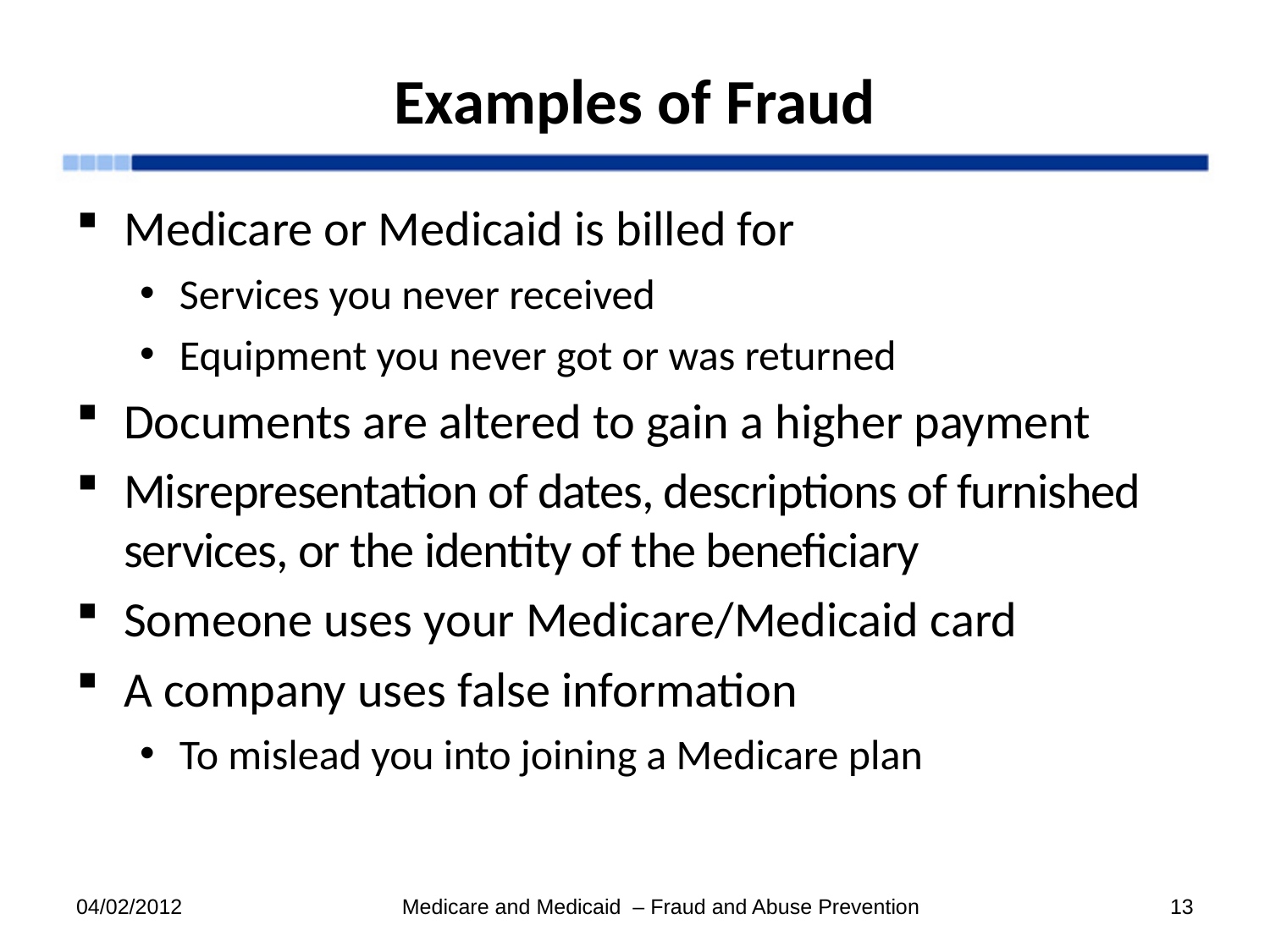

# Examples of Fraud
Medicare or Medicaid is billed for
Services you never received
Equipment you never got or was returned
Documents are altered to gain a higher payment
Misrepresentation of dates, descriptions of furnished services, or the identity of the beneficiary
Someone uses your Medicare/Medicaid card
A company uses false information
To mislead you into joining a Medicare plan

04/02/2012
Medicare and Medicaid  – Fraud and Abuse Prevention
13